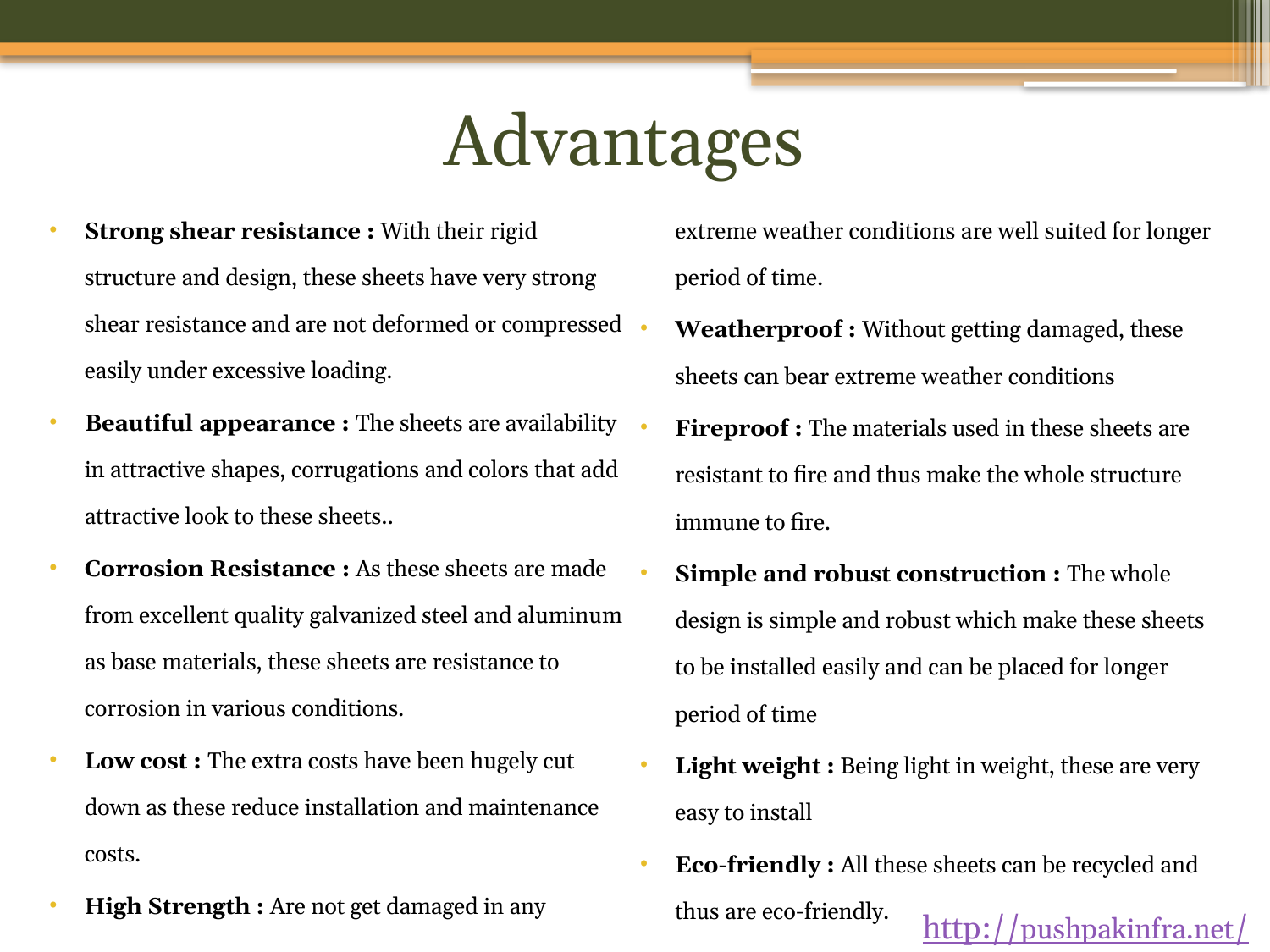

# Advantages
Strong shear resistance : With their rigid structure and design, these sheets have very strong shear resistance and are not deformed or compressed easily under excessive loading.
Beautiful appearance : The sheets are availability in attractive shapes, corrugations and colors that add attractive look to these sheets..
Corrosion Resistance : As these sheets are made from excellent quality galvanized steel and aluminum as base materials, these sheets are resistance to corrosion in various conditions.
Low cost : The extra costs have been hugely cut down as these reduce installation and maintenance costs.
High Strength : Are not get damaged in any extreme weather conditions are well suited for longer period of time.
Weatherproof : Without getting damaged, these sheets can bear extreme weather conditions
Fireproof : The materials used in these sheets are resistant to fire and thus make the whole structure immune to fire.
Simple and robust construction : The whole design is simple and robust which make these sheets to be installed easily and can be placed for longer period of time
Light weight : Being light in weight, these are very easy to install
Eco-friendly : All these sheets can be recycled and thus are eco-friendly.
http://pushpakinfra.net/